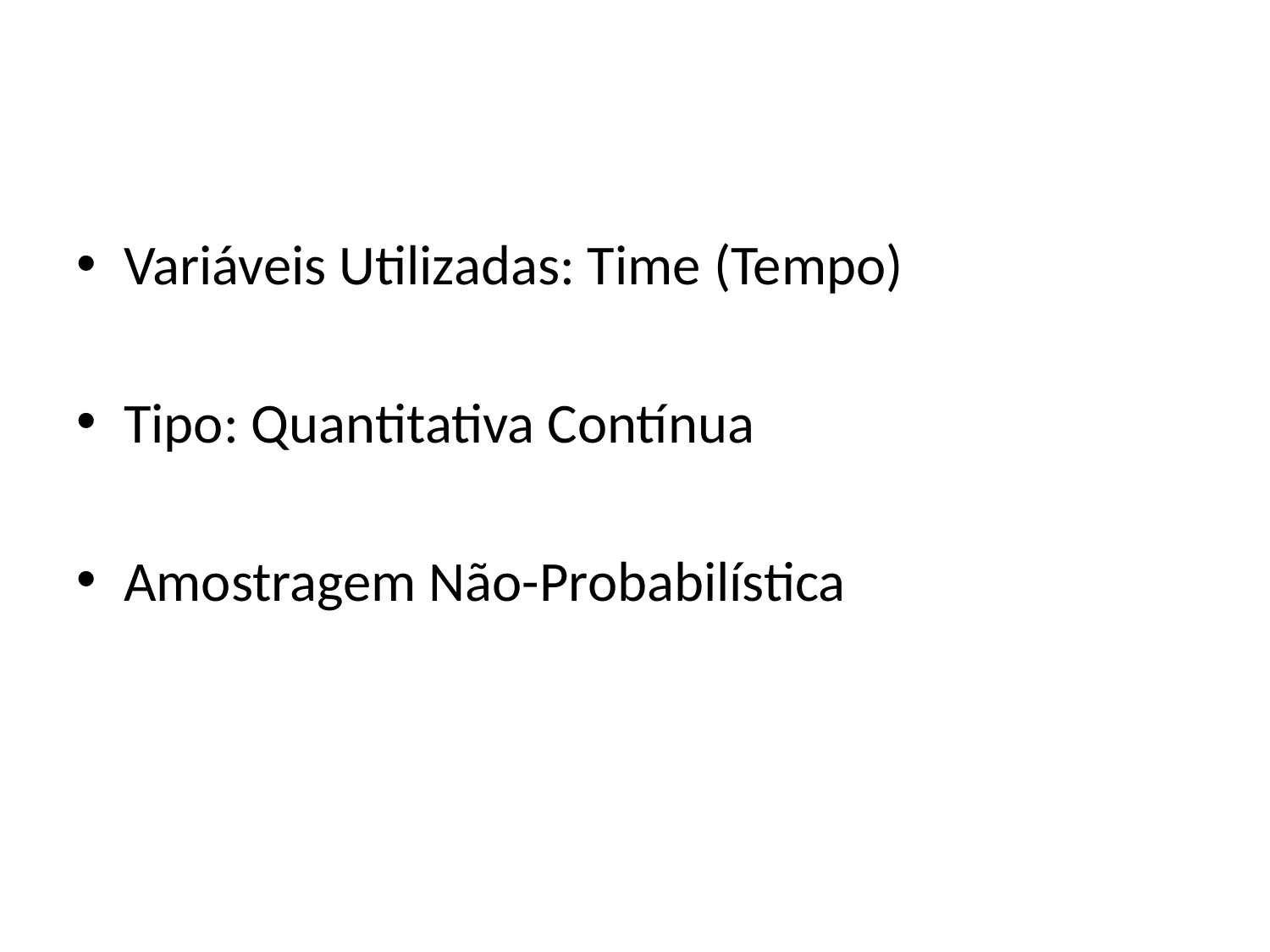

#
Variáveis Utilizadas: Time (Tempo)

Tipo: Quantitativa Contínua

Amostragem Não-Probabilística